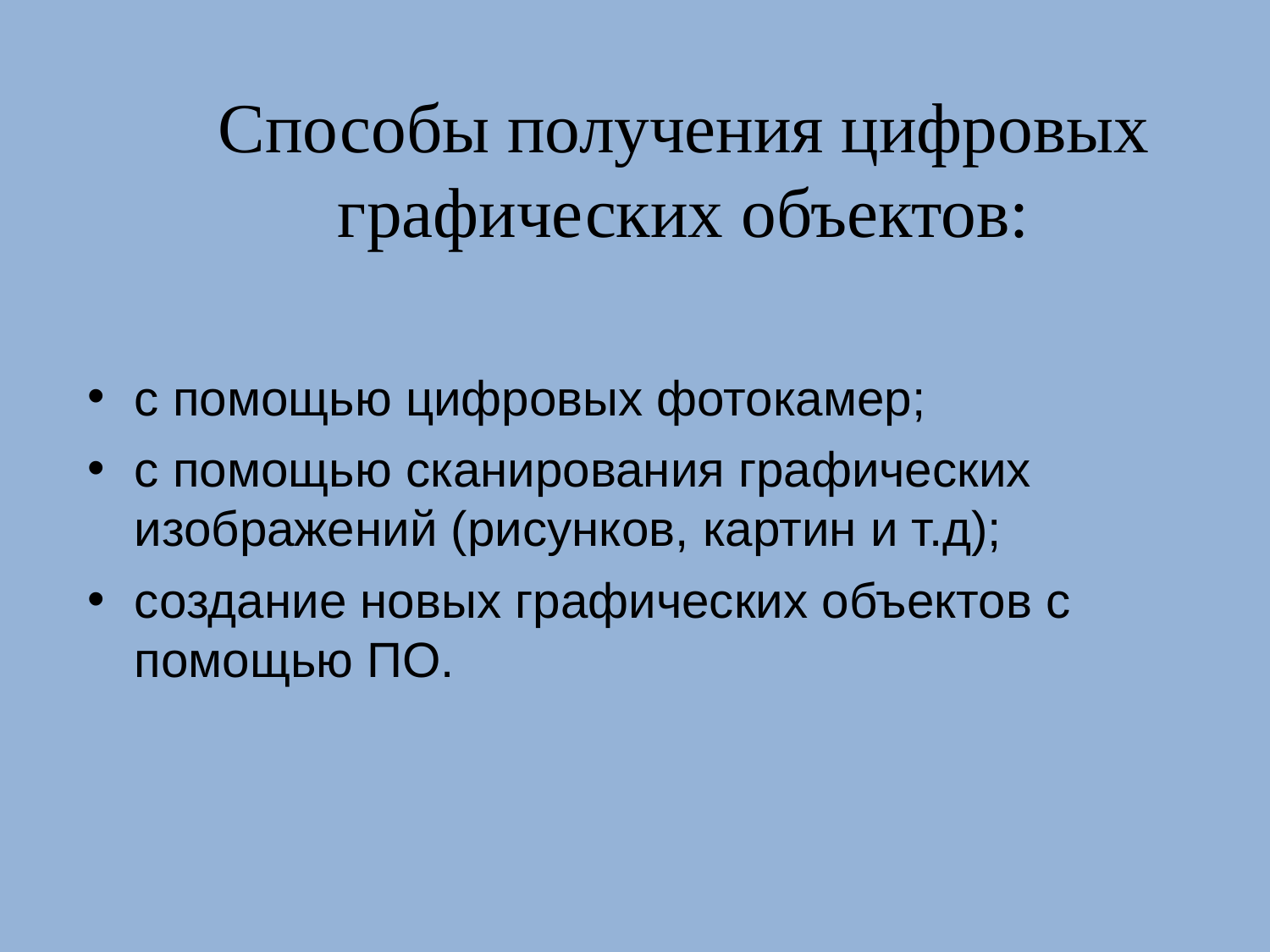

Способы получения цифровых графических объектов:

с помощью цифровых фотокамер;
с помощью сканирования графических изображений (рисунков, картин и т.д);
создание новых графических объектов с помощью ПО.